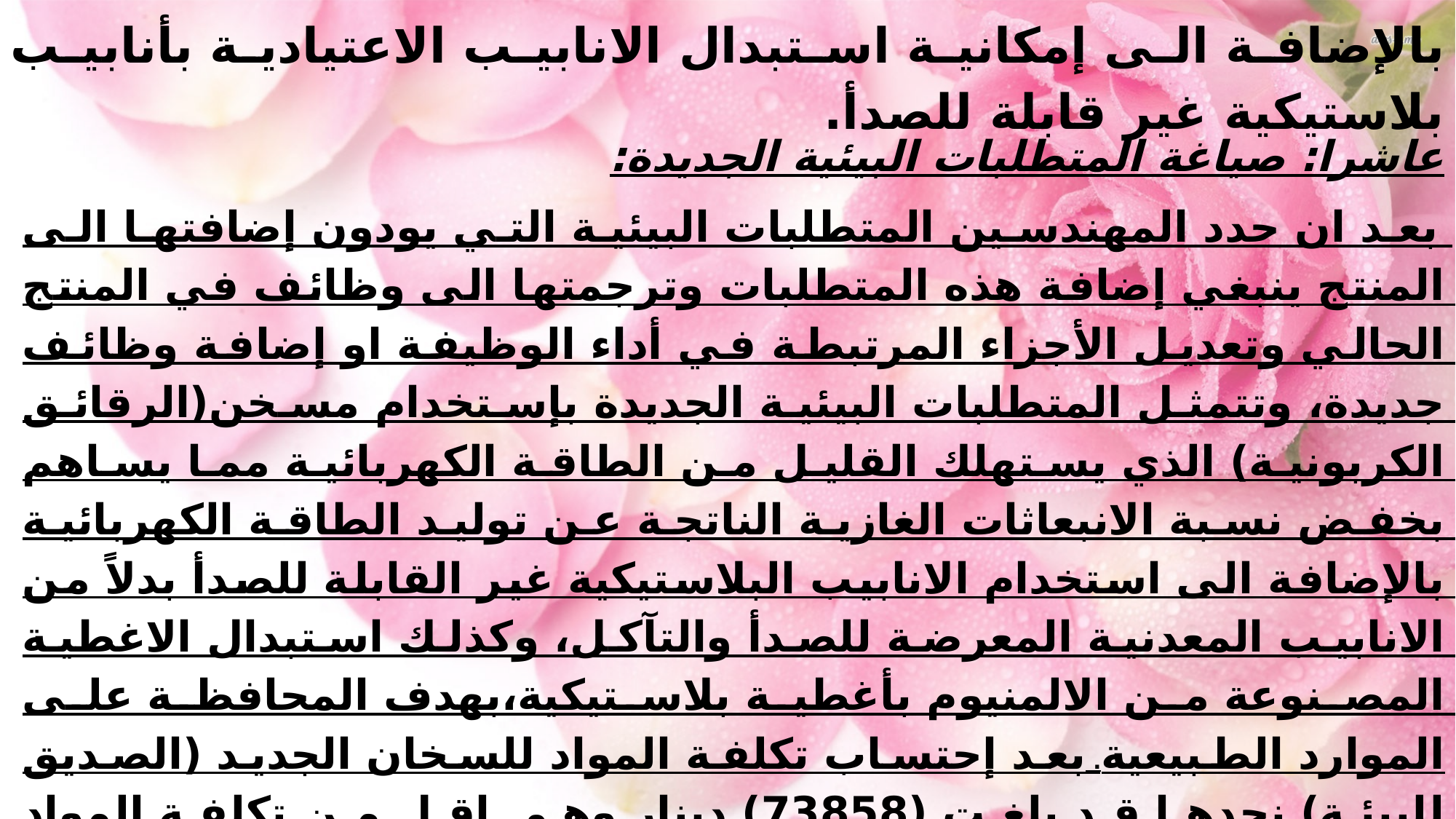

بالإضافة الى إمكانية استبدال الانابيب الاعتيادية بأنابيب بلاستيكية غير قابلة للصدأ.
عاشرا: صياغة المتطلبات البيئية الجديدة:
	بعد ان حدد المهندسين المتطلبات البيئية التي يودون إضافتها الى المنتج ينبغي إضافة هذه المتطلبات وترجمتها الى وظائف في المنتج الحالي وتعديل الأجزاء المرتبطة في أداء الوظيفة او إضافة وظائف جديدة، وتتمثل المتطلبات البيئية الجديدة بإستخدام مسخن(الرقائق الكربونية) الذي يستهلك القليل من الطاقة الكهربائية مما يساهم بخفض نسبة الانبعاثات الغازية الناتجة عن توليد الطاقة الكهربائية بالإضافة الى استخدام الانابيب البلاستيكية غير القابلة للصدأ بدلاً من الانابيب المعدنية المعرضة للصدأ والتآكل، وكذلك استبدال الاغطية المصنوعة من الالمنيوم بأغطية بلاستيكية،بهدف المحافظة على الموارد الطبيعية. بعد إحتساب تكلفة المواد للسخان الجديد (الصديق للبيئة) نجدها قد بلغت (73858) دينار وهي اقل من تكلفة المواد للمنتج التقليدي الغير صديق للبيئة والتي تم إحتسابها سابقا والبالغة(75457) دينار حيث بلغت قيمة التخفيض في تكلفة المواد (1599) دينار للوحدة الواحدة ولكن اذا انتجت الشركة بكامل طاقتها الإنتاجية البالغة (2500) فستحقق تخفيض في تكلفة المواد مقداره (3997500) دينار